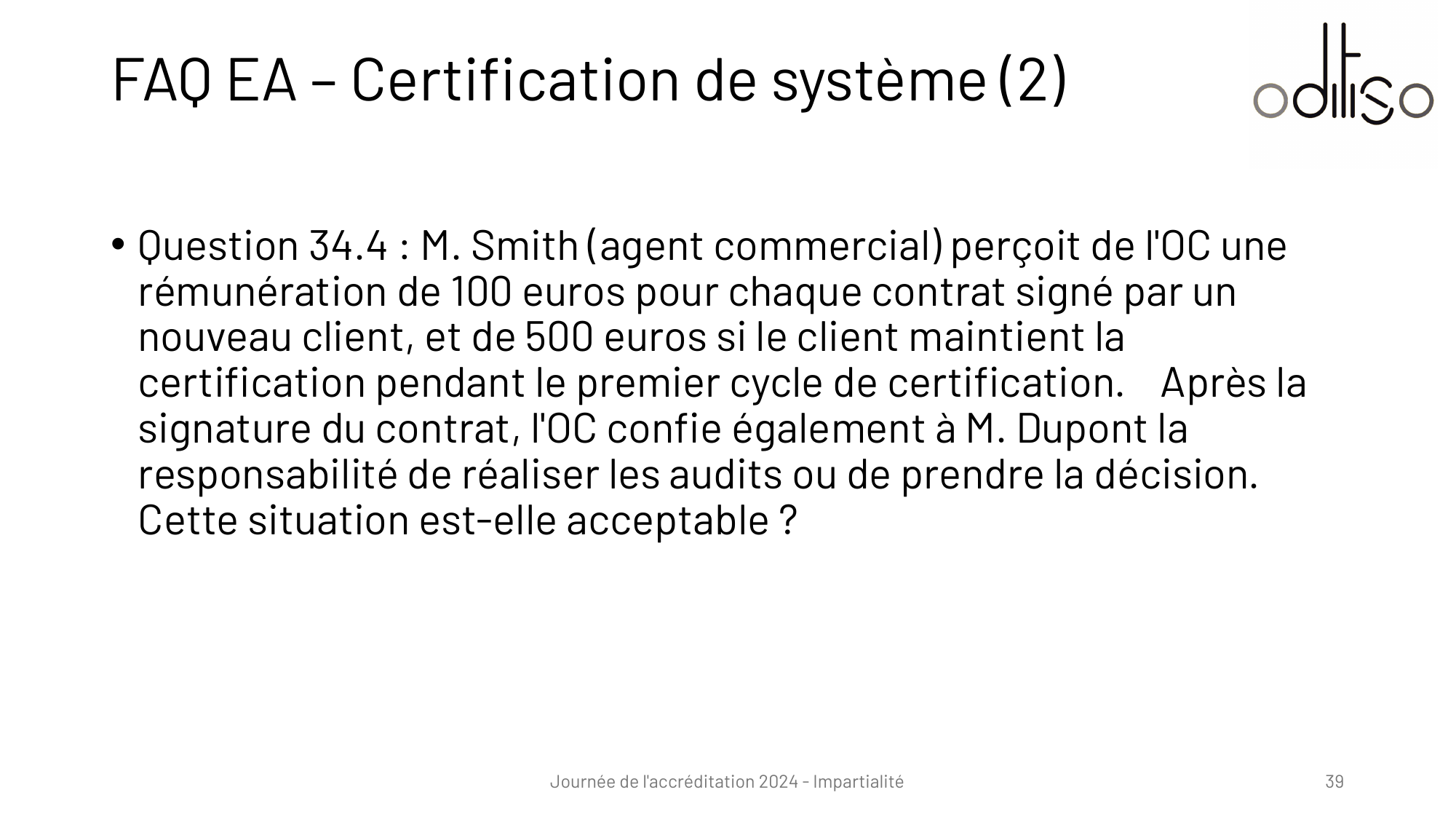

# FAQ EA – Certification de système (2)
Question 34.4 : M. Smith (agent commercial) perçoit de l'OC une rémunération de 100 euros pour chaque contrat signé par un nouveau client, et de 500 euros si le client maintient la certification pendant le premier cycle de certification.    Après la signature du contrat, l'OC confie également à M. Dupont la responsabilité de réaliser les audits ou de prendre la décision. Cette situation est-elle acceptable ?

Journée de l'accréditation 2024 - Impartialité
39